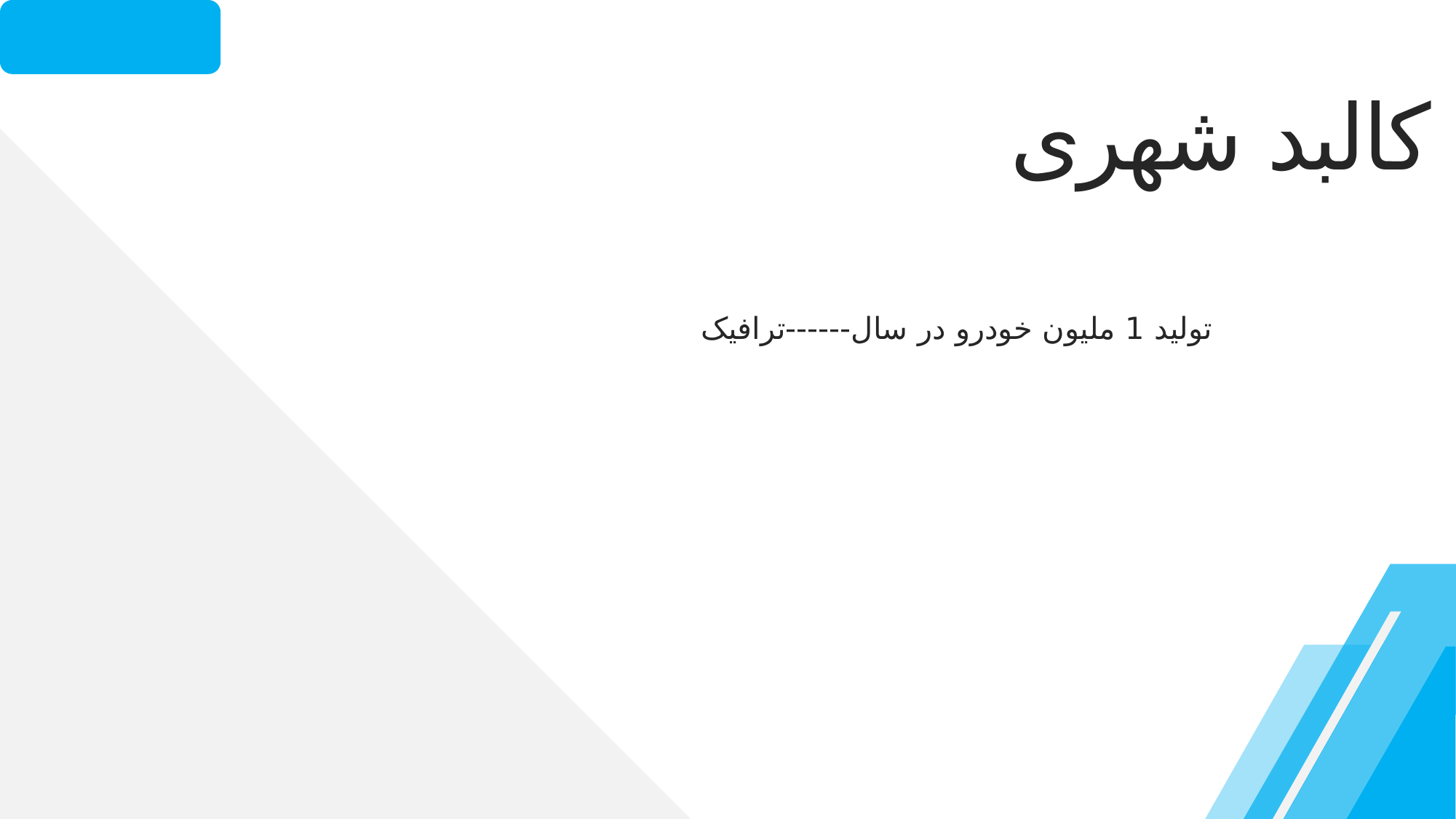

02
کالبد شهری

تولید 1 ملیون خودرو در سال------ترافیک